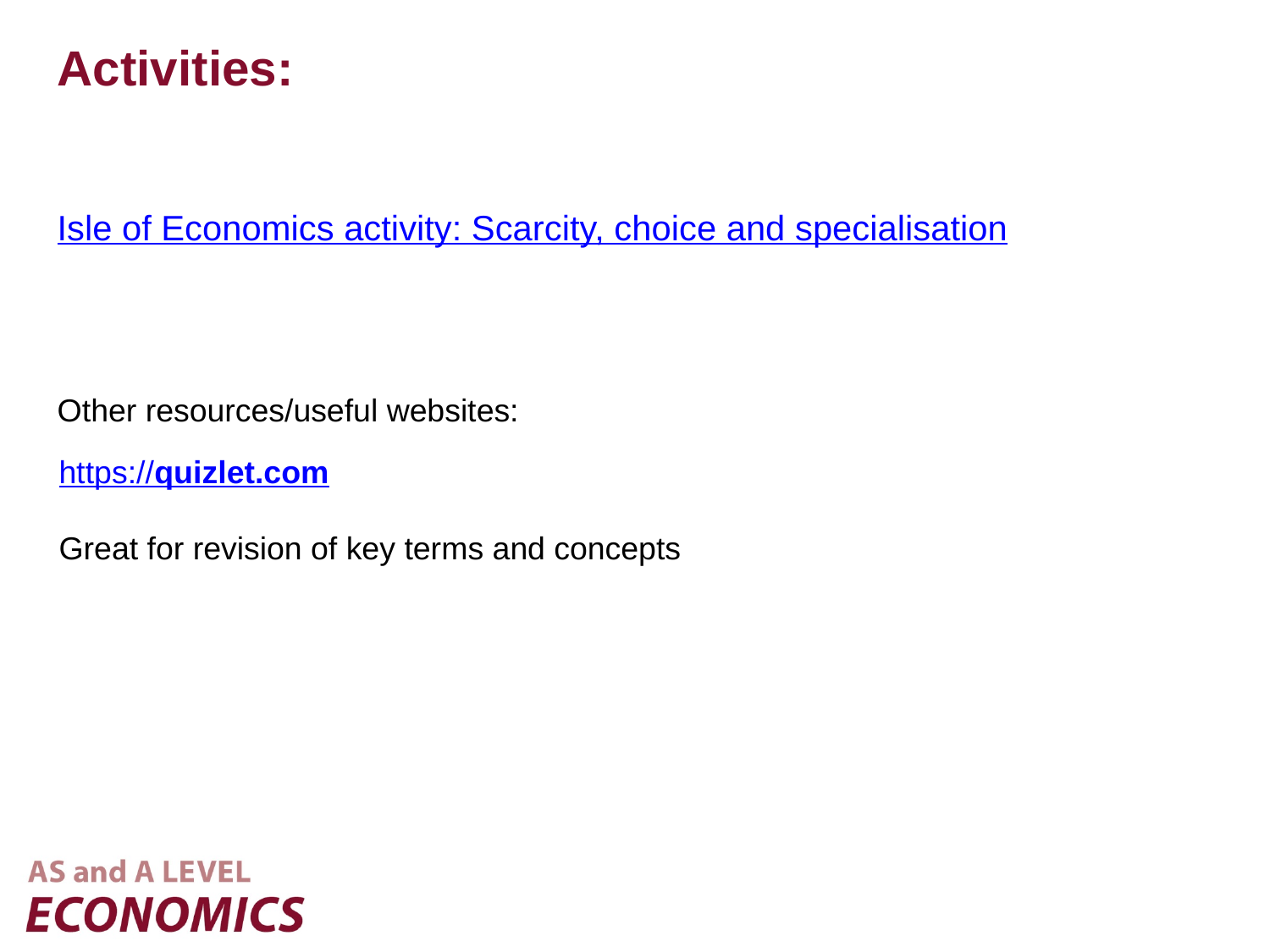

Activities:
Isle of Economics activity: Scarcity, choice and specialisation
Other resources/useful websites:
https://quizlet.com

Great for revision of key terms and concepts